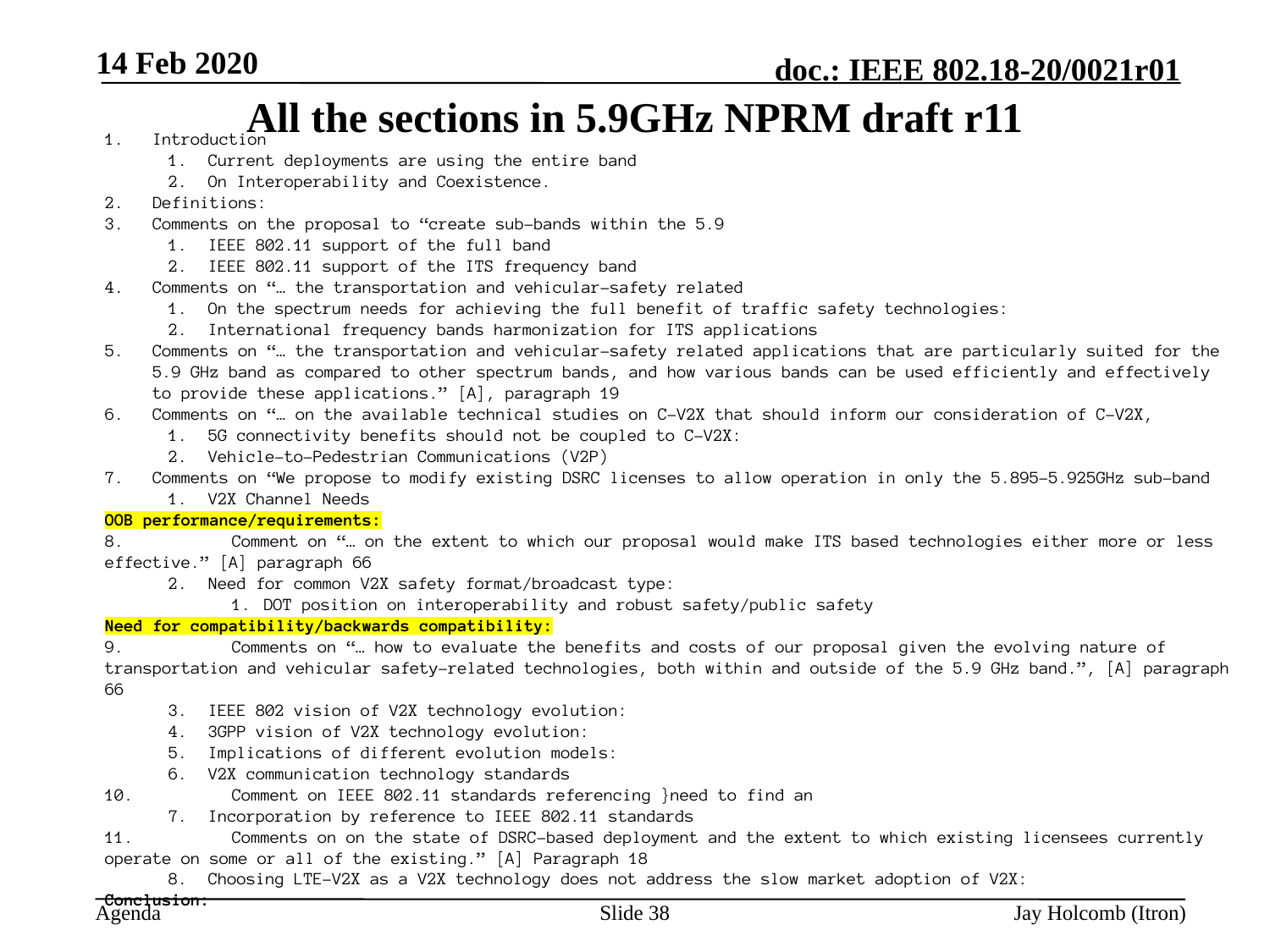

14 Feb 2020
# All the sections in 5.9GHz NPRM draft r11
Introduction
Current deployments are using the entire band
On Interoperability and Coexistence.
Definitions:
Comments on the proposal to “create sub-bands within the 5.9
IEEE 802.11 support of the full band
IEEE 802.11 support of the ITS frequency band
Comments on “… the transportation and vehicular-safety related
On the spectrum needs for achieving the full benefit of traffic safety technologies:
International frequency bands harmonization for ITS applications
Comments on “… the transportation and vehicular-safety related applications that are particularly suited for the 5.9 GHz band as compared to other spectrum bands, and how various bands can be used efficiently and effectively to provide these applications.” [A], paragraph 19
Comments on “… on the available technical studies on C-V2X that should inform our consideration of C-V2X,
5G connectivity benefits should not be coupled to C-V2X:
Vehicle-to-Pedestrian Communications (V2P)
Comments on “We propose to modify existing DSRC licenses to allow operation in only the 5.895-5.925GHz sub-band
V2X Channel Needs
OOB performance/requirements:
8.	Comment on “… on the extent to which our proposal would make ITS based technologies either more or less effective.” [A] paragraph 66
Need for common V2X safety format/broadcast type:
DOT position on interoperability and robust safety/public safety
Need for compatibility/backwards compatibility:
9.	Comments on “… how to evaluate the benefits and costs of our proposal given the evolving nature of transportation and vehicular safety-related technologies, both within and outside of the 5.9 GHz band.”, [A] paragraph 66
IEEE 802 vision of V2X technology evolution:
3GPP vision of V2X technology evolution:
Implications of different evolution models:
V2X communication technology standards
10.	Comment on IEEE 802.11 standards referencing }need to find an
Incorporation by reference to IEEE 802.11 standards
11.	Comments on on the state of DSRC-based deployment and the extent to which existing licensees currently operate on some or all of the existing.” [A] Paragraph 18
Choosing LTE-V2X as a V2X technology does not address the slow market adoption of V2X:
Conclusion:

Slide 38
Jay Holcomb (Itron)